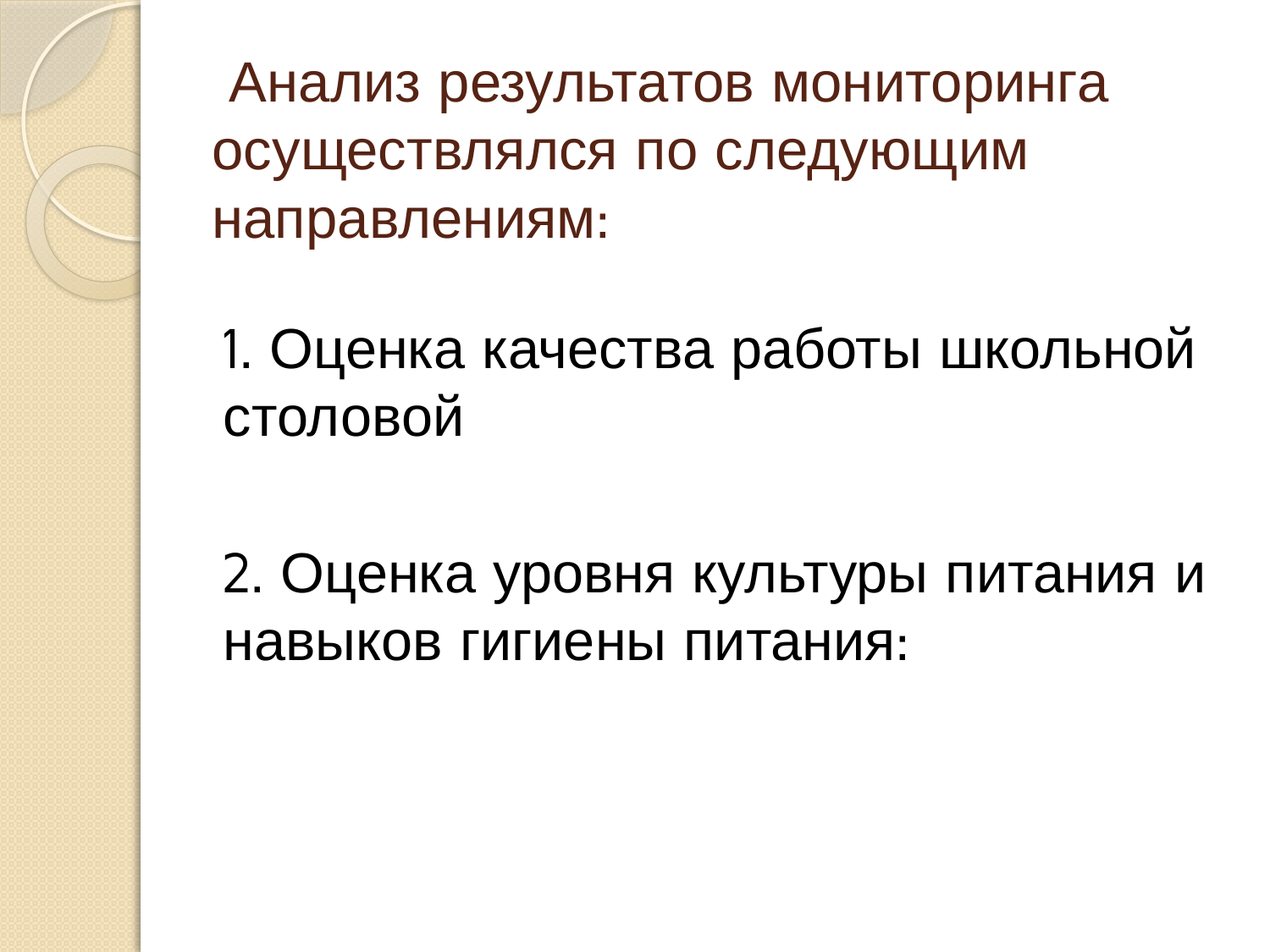

# Анализ результатов мониторинга осуществлялся по следующим направлениям:
1. Оценка качества работы школьной столовой

2. Оценка уровня культуры питания и навыков гигиены питания: